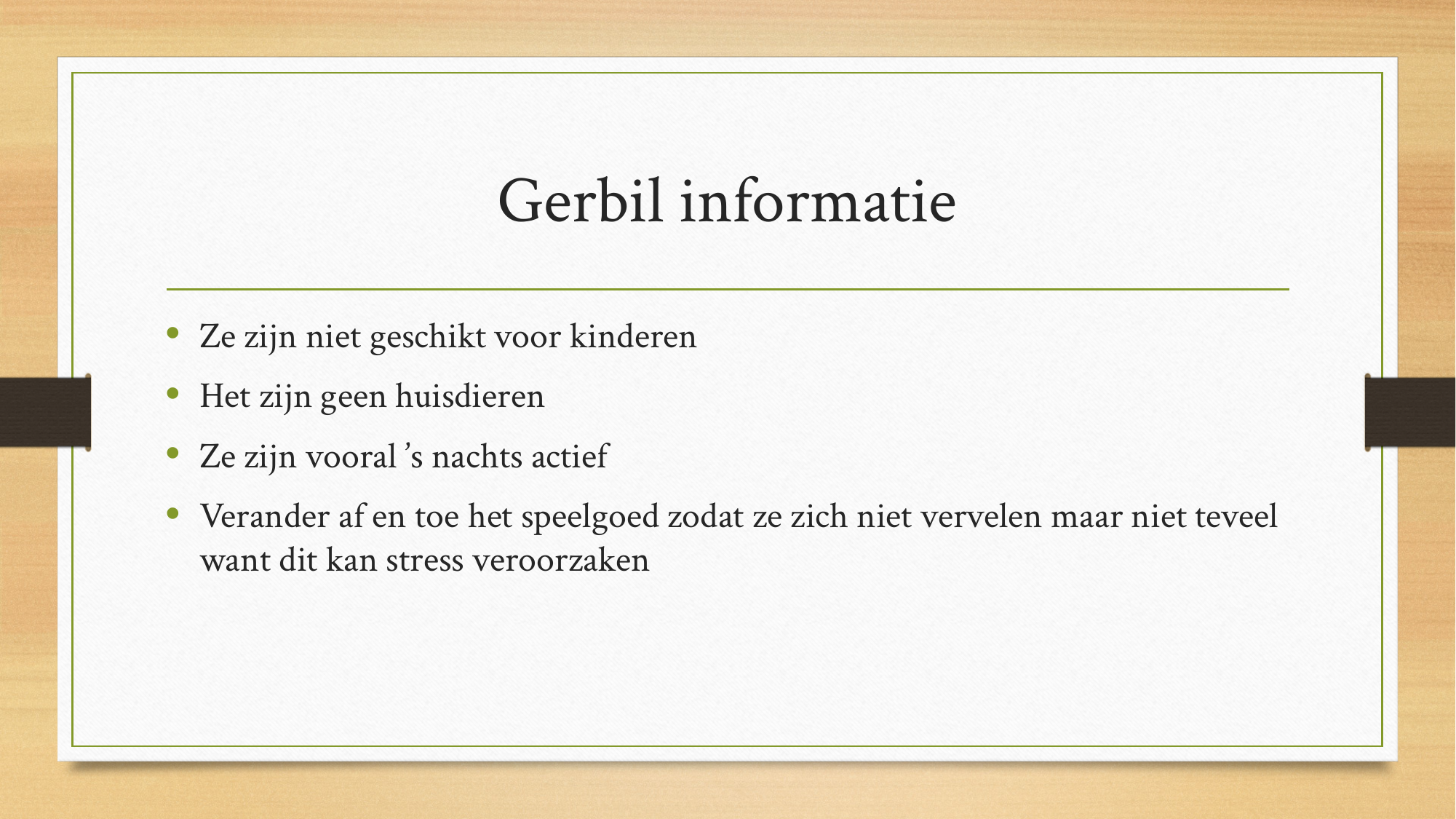

# Gerbil informatie
Ze zijn niet geschikt voor kinderen
Het zijn geen huisdieren
Ze zijn vooral ’s nachts actief
Verander af en toe het speelgoed zodat ze zich niet vervelen maar niet teveel want dit kan stress veroorzaken